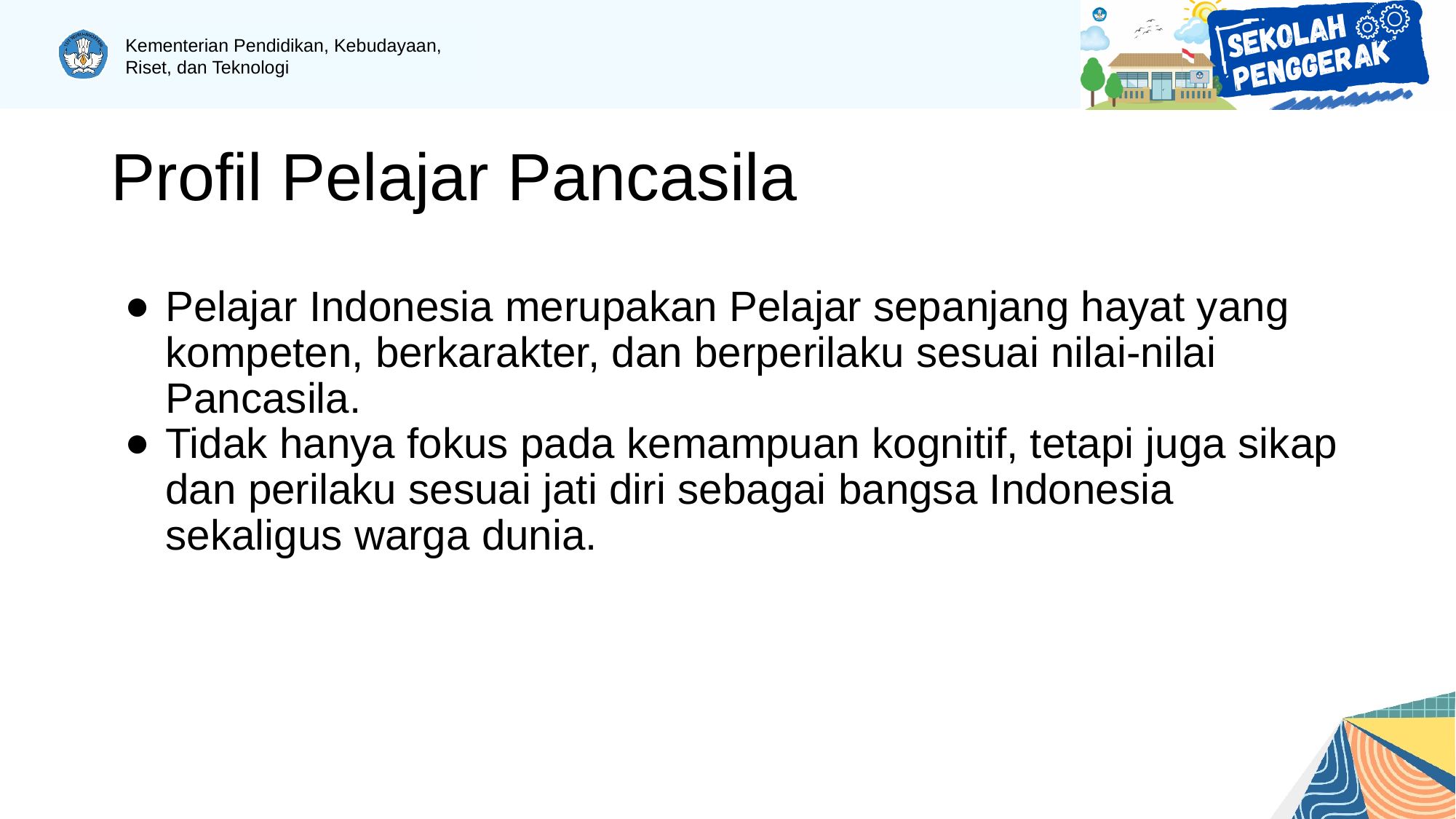

# Profil Pelajar Pancasila
Pelajar Indonesia merupakan Pelajar sepanjang hayat yang kompeten, berkarakter, dan berperilaku sesuai nilai-nilai Pancasila.
Tidak hanya fokus pada kemampuan kognitif, tetapi juga sikap dan perilaku sesuai jati diri sebagai bangsa Indonesia sekaligus warga dunia.